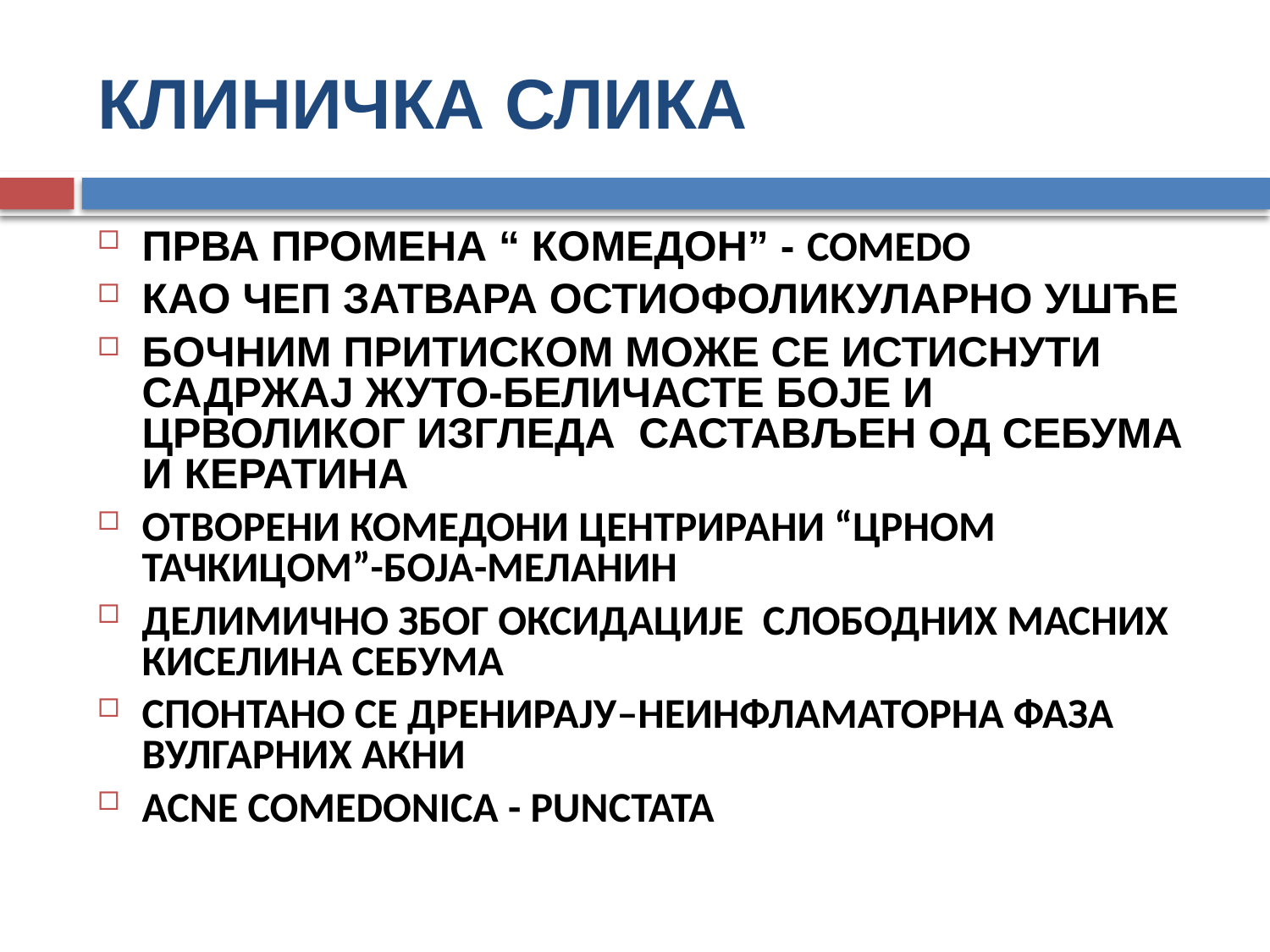

# КЛИНИЧКА СЛИКА
ПРВА ПРОМЕНА “ КОМЕДОН” - COMEDO
КАО ЧЕП ЗАТВАРА ОСТИОФОЛИКУЛАРНО УШЋЕ
БОЧНИМ ПРИТИСКОМ МОЖЕ СЕ ИСТИСНУТИ САДРЖАЈ ЖУТО-БЕЛИЧАСТЕ БОЈЕ И ЦРВОЛИКОГ ИЗГЛЕДА  САСТАВЉЕН ОД СЕБУМА И КЕРАТИНА
ОТВОРЕНИ КОМЕДОНИ ЦЕНТРИРАНИ “ЦРНОМ ТАЧКИЦОМ”-БОЈА-МЕЛАНИН
ДЕЛИМИЧНО ЗБОГ ОКСИДАЦИЈЕ  СЛОБОДНИХ МАСНИХ КИСЕЛИНА СЕБУМА
СПОНТАНО СЕ ДРЕНИРАЈУ–НЕИНФЛАМАТОРНА ФАЗА   ВУЛГАРНИХ АКНИ
ACNE COMEDONICA - PUNCTATA